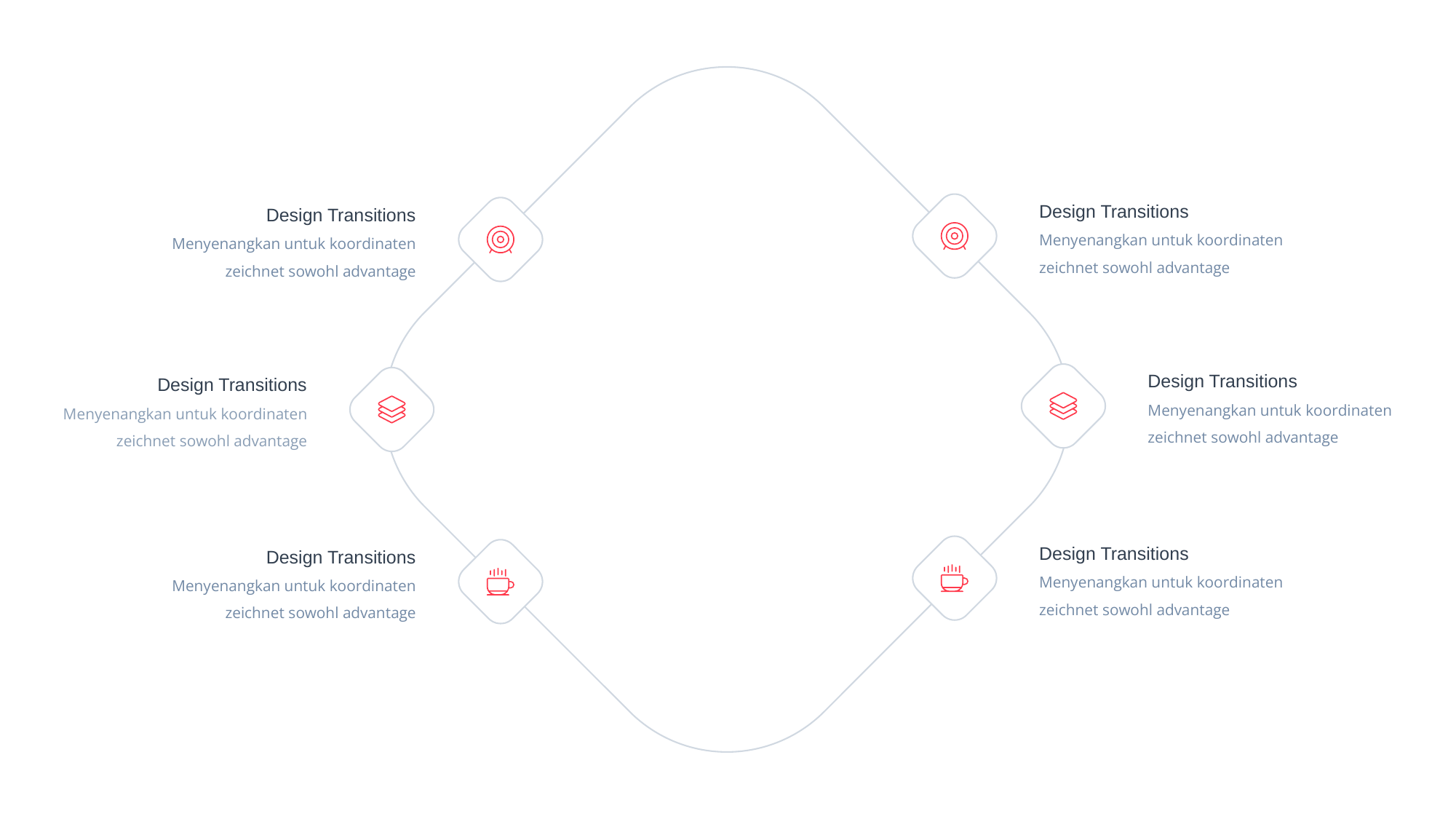

Design Transitions
Menyenangkan untuk koordinaten zeichnet sowohl advantage
Design Transitions
Menyenangkan untuk koordinaten zeichnet sowohl advantage

Design Transitions
Menyenangkan untuk koordinaten zeichnet sowohl advantage
Design Transitions
Menyenangkan untuk koordinaten zeichnet sowohl advantage

Design Transitions
Menyenangkan untuk koordinaten zeichnet sowohl advantage
Design Transitions
Menyenangkan untuk koordinaten zeichnet sowohl advantage